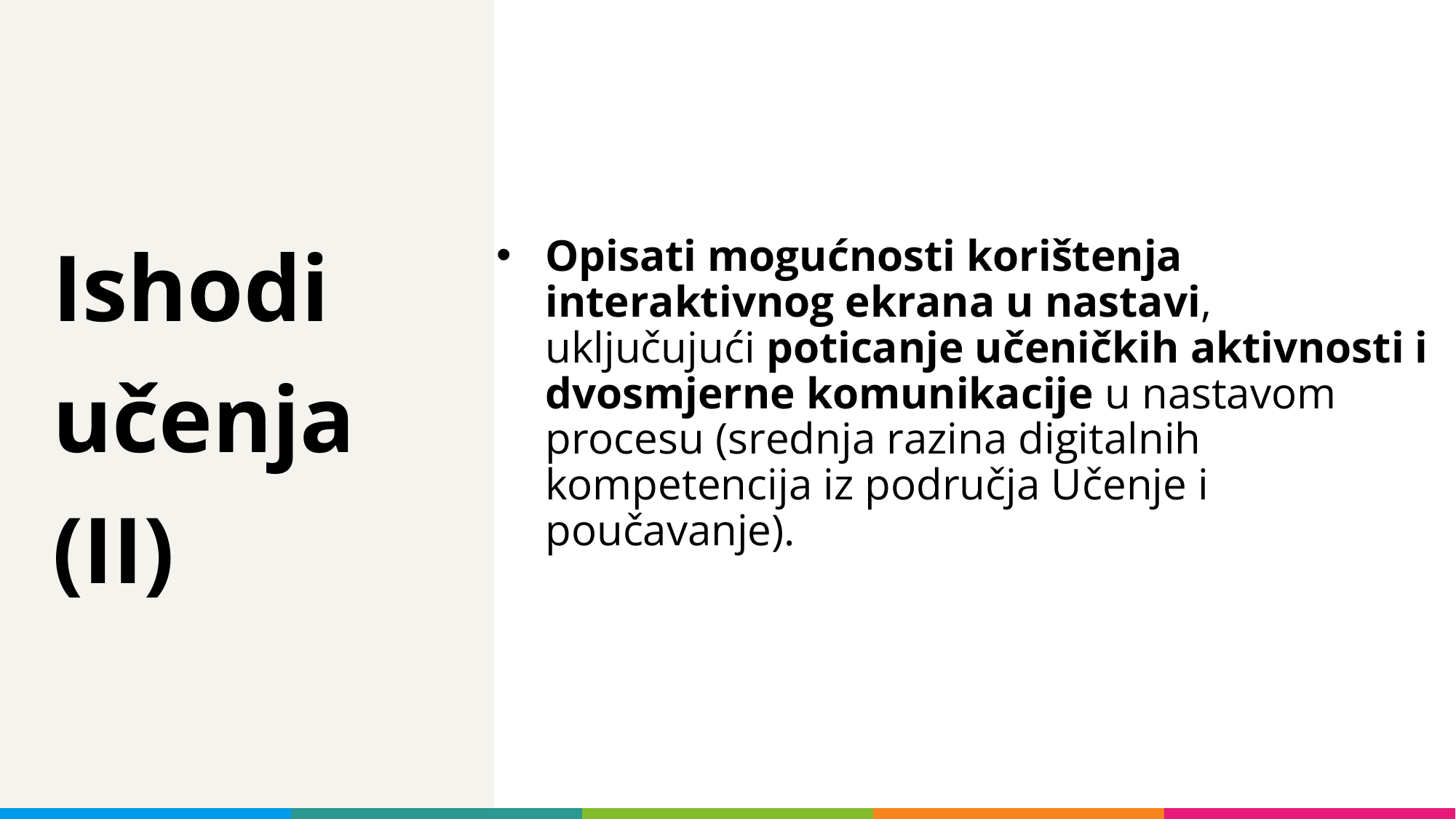

Opisati mogućnosti korištenja interaktivnog ekrana u nastavi, uključujući poticanje učeničkih aktivnosti i dvosmjerne komunikacije u nastavom procesu (srednja razina digitalnih kompetencija iz područja Učenje i poučavanje).
# Ishodi učenja (II)